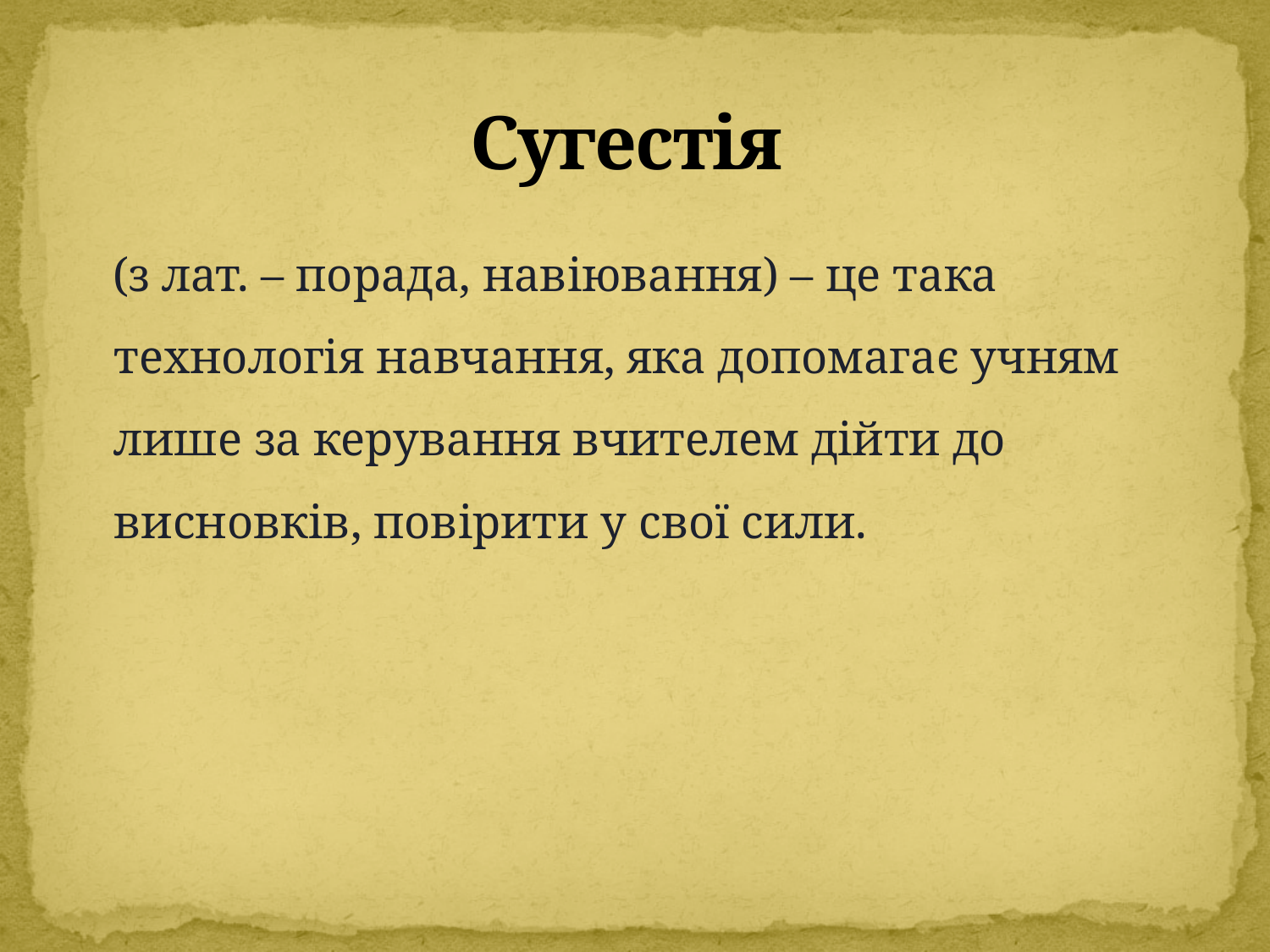

# Сугестія
(з лат. – порада, навіювання) – це така технологія навчання, яка допомагає учням лише за керування вчителем дійти до висновків, повірити у свої сили.